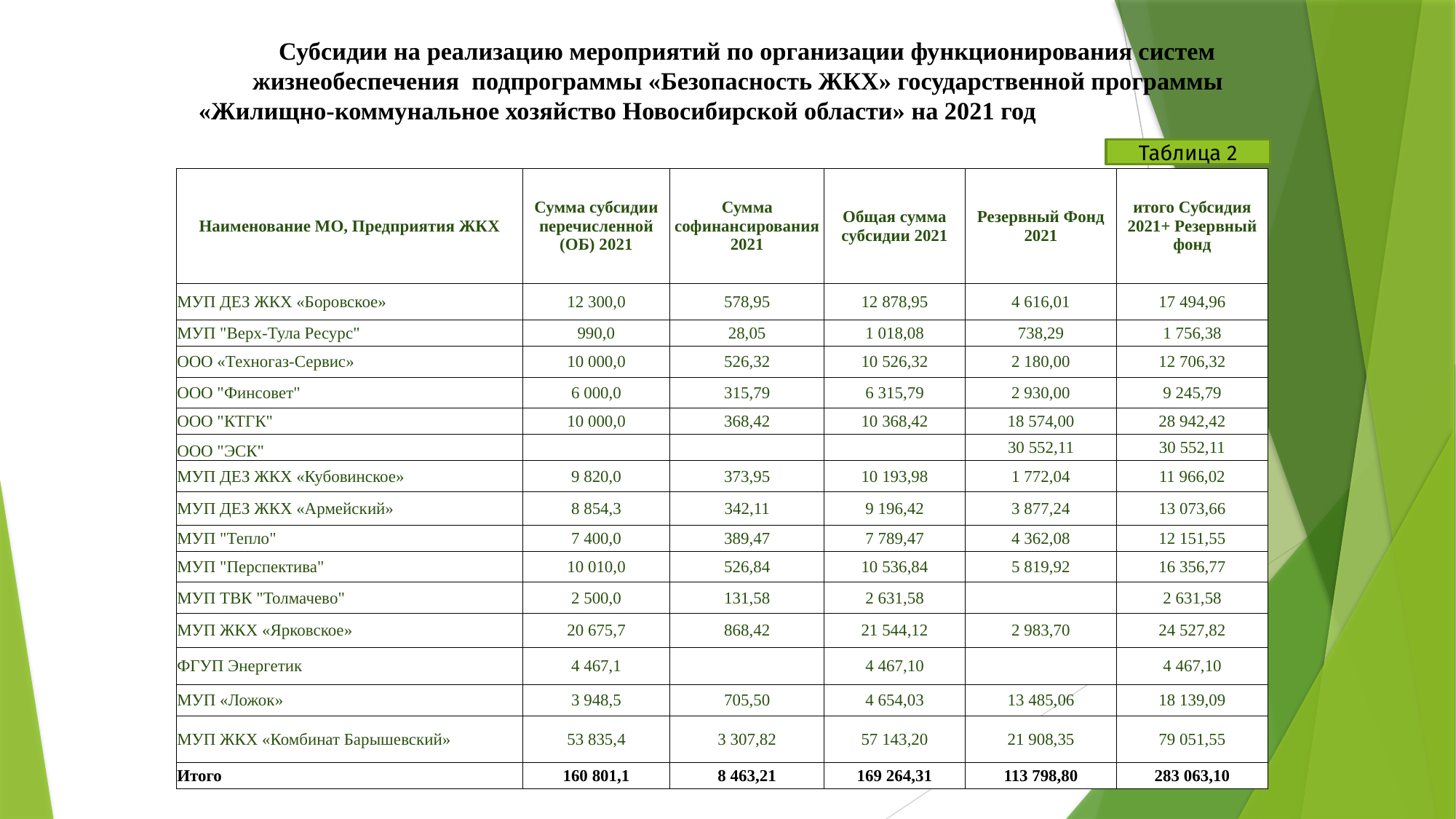

# Субсидии на реализацию мероприятий по организации функционирования систем жизнеобеспечения  подпрограммы «Безопасность ЖКХ» государственной программы «Жилищно-коммунальное хозяйство Новосибирской области» на 2021 год
Таблица 2
| Наименование МО, Предприятия ЖКХ | Сумма субсидии перечисленной (ОБ) 2021 | Сумма софинансирования 2021 | Общая сумма субсидии 2021 | Резервный Фонд 2021 | итого Субсидия 2021+ Резервный фонд |
| --- | --- | --- | --- | --- | --- |
| МУП ДЕЗ ЖКХ «Боровское» | 12 300,0 | 578,95 | 12 878,95 | 4 616,01 | 17 494,96 |
| МУП "Верх-Тула Ресурс" | 990,0 | 28,05 | 1 018,08 | 738,29 | 1 756,38 |
| ООО «Техногаз-Сервис» | 10 000,0 | 526,32 | 10 526,32 | 2 180,00 | 12 706,32 |
| ООО "Финсовет" | 6 000,0 | 315,79 | 6 315,79 | 2 930,00 | 9 245,79 |
| ООО "КТГК" | 10 000,0 | 368,42 | 10 368,42 | 18 574,00 | 28 942,42 |
| ООО "ЭСК" |  |  |  | 30 552,11 | 30 552,11 |
| МУП ДЕЗ ЖКХ «Кубовинское» | 9 820,0 | 373,95 | 10 193,98 | 1 772,04 | 11 966,02 |
| МУП ДЕЗ ЖКХ «Армейский» | 8 854,3 | 342,11 | 9 196,42 | 3 877,24 | 13 073,66 |
| МУП "Тепло" | 7 400,0 | 389,47 | 7 789,47 | 4 362,08 | 12 151,55 |
| МУП "Перспектива" | 10 010,0 | 526,84 | 10 536,84 | 5 819,92 | 16 356,77 |
| МУП ТВК "Толмачево" | 2 500,0 | 131,58 | 2 631,58 |  | 2 631,58 |
| МУП ЖКХ «Ярковское» | 20 675,7 | 868,42 | 21 544,12 | 2 983,70 | 24 527,82 |
| ФГУП Энергетик | 4 467,1 |  | 4 467,10 |  | 4 467,10 |
| МУП «Ложок» | 3 948,5 | 705,50 | 4 654,03 | 13 485,06 | 18 139,09 |
| МУП ЖКХ «Комбинат Барышевский» | 53 835,4 | 3 307,82 | 57 143,20 | 21 908,35 | 79 051,55 |
| Итого | 160 801,1 | 8 463,21 | 169 264,31 | 113 798,80 | 283 063,10 |